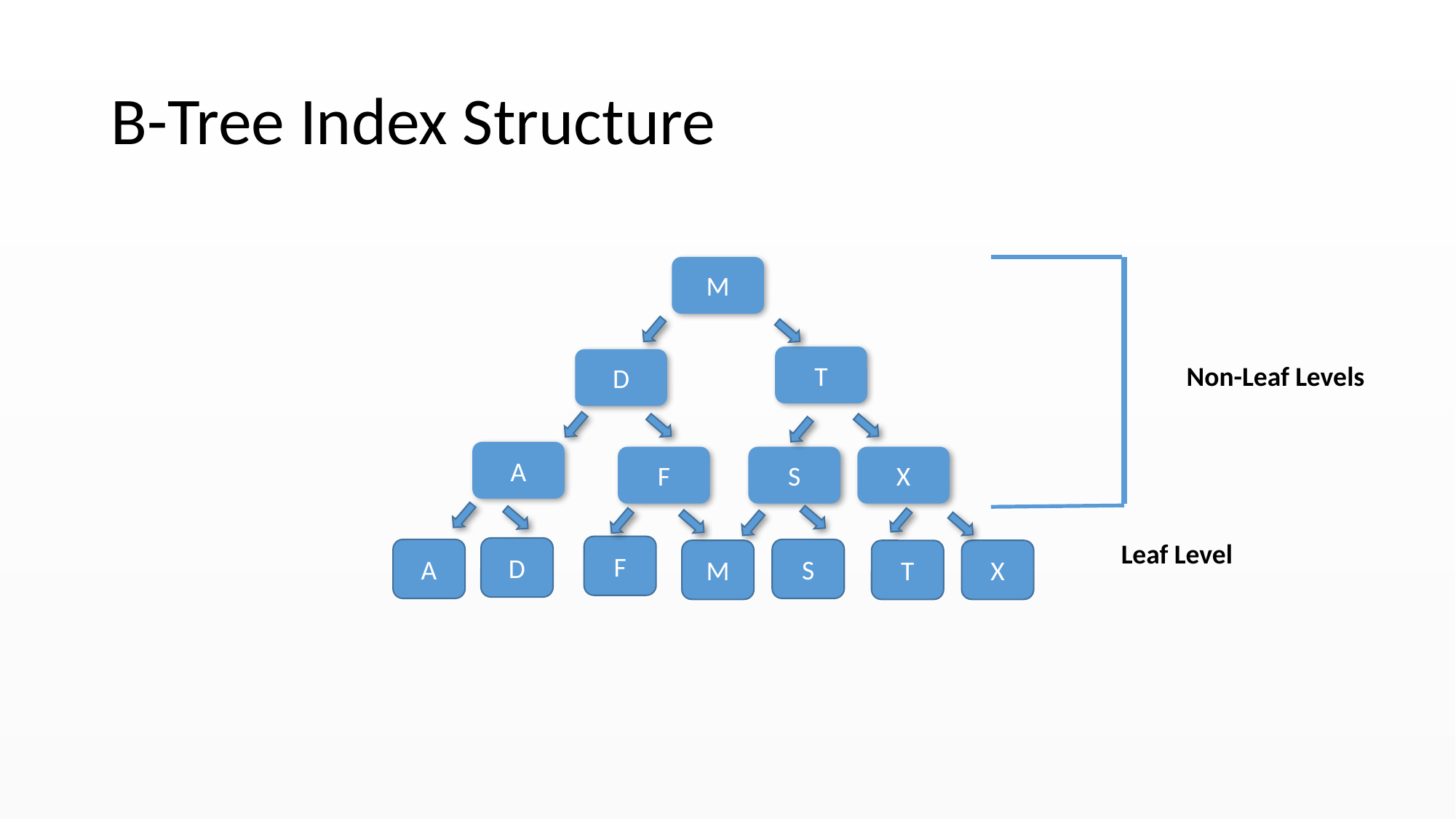

# B-Tree Index Structure
M

T
D
Non-Leaf Levels

A
F
S
X

Leaf Level
F
D
A
S
M
X
T